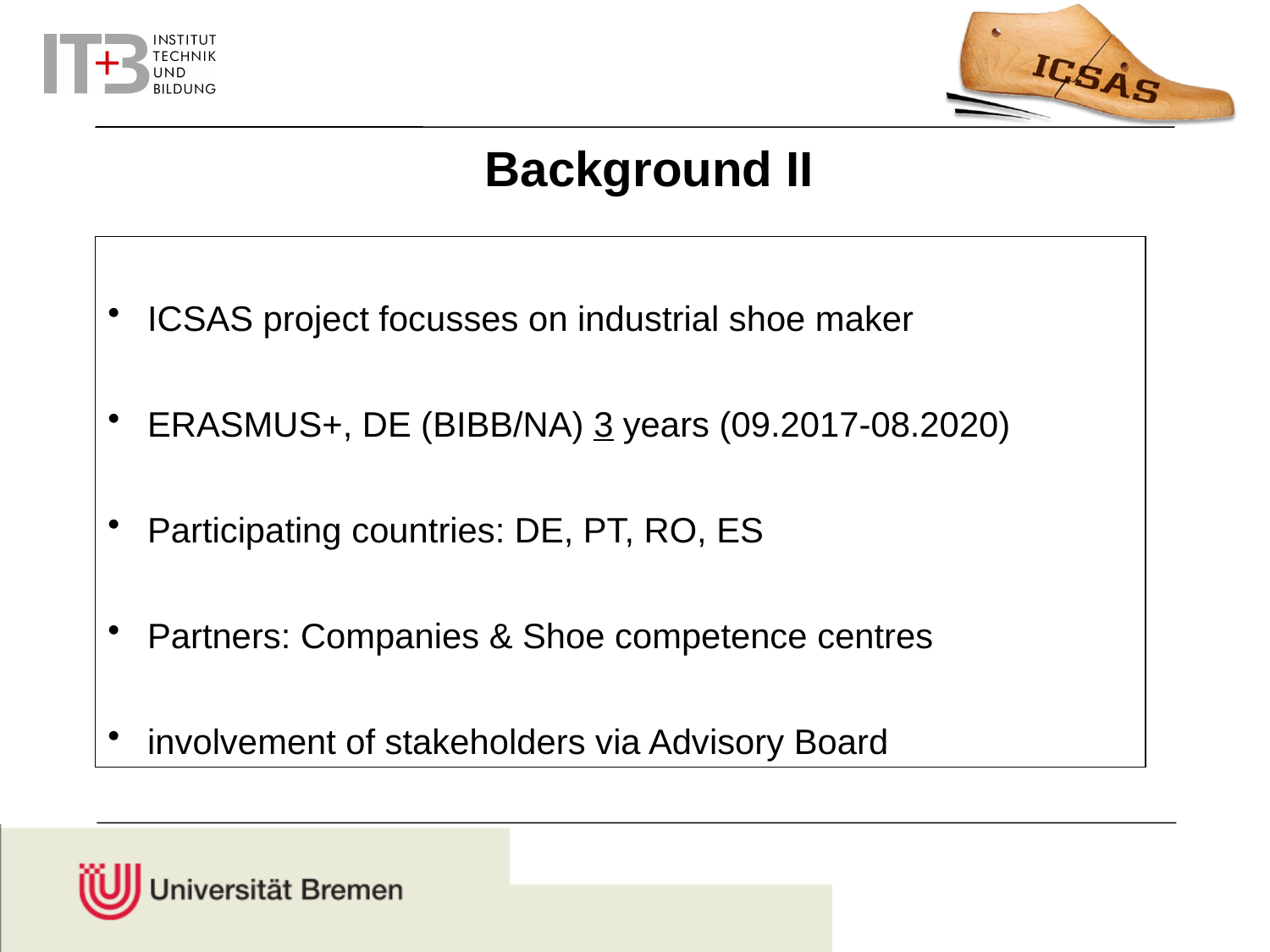

Background II

 ICSAS project focusses on industrial shoe maker

 ERASMUS+, DE (BIBB/NA) 3 years (09.2017-08.2020)

 Participating countries: DE, PT, RO, ES

 Partners: Companies & Shoe competence centres

 involvement of stakeholders via Advisory Board